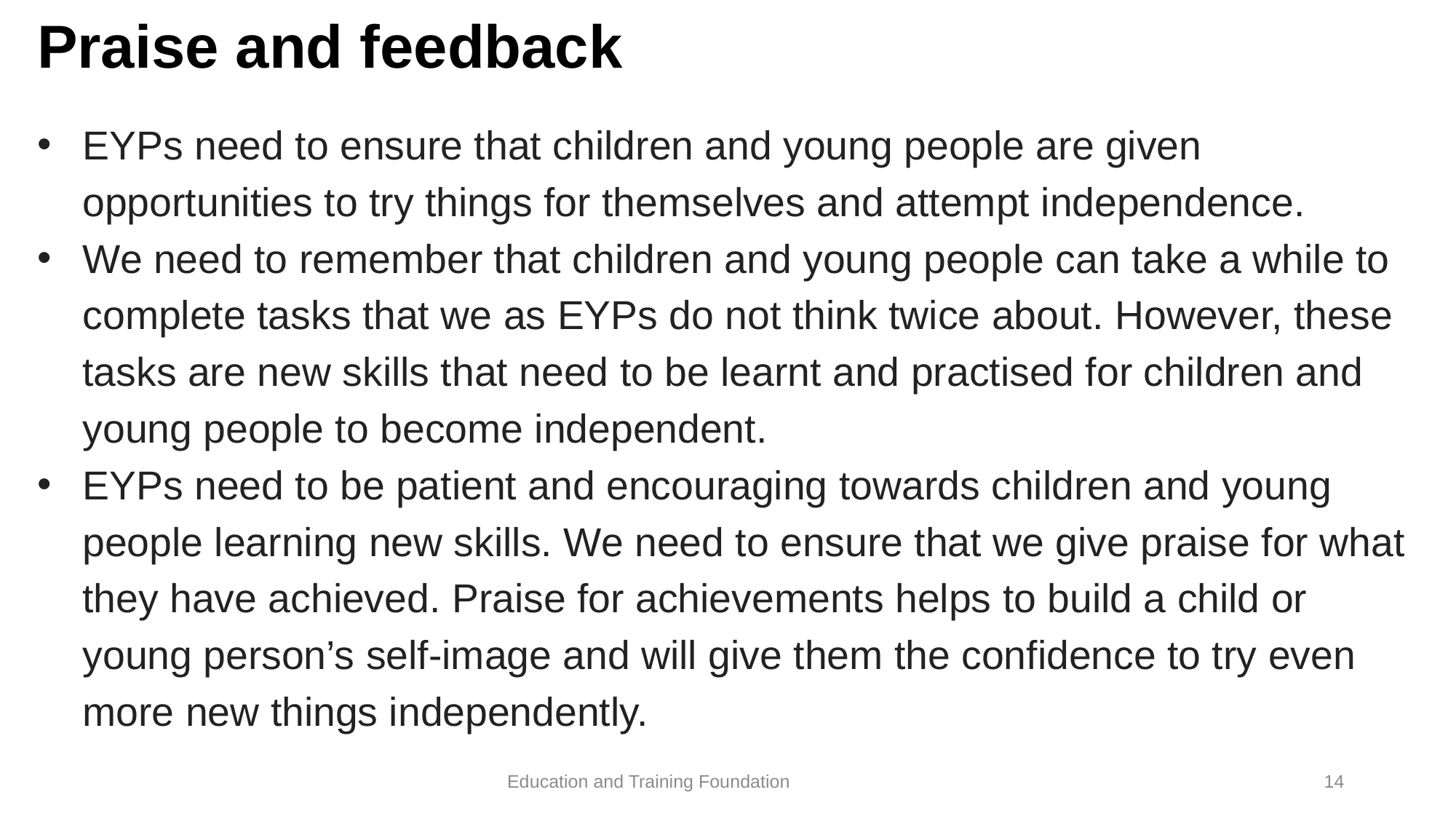

# Praise and feedback
EYPs need to ensure that children and young people are given opportunities to try things for themselves and attempt independence.
We need to remember that children and young people can take a while to complete tasks that we as EYPs do not think twice about. However, these tasks are new skills that need to be learnt and practised for children and young people to become independent.
EYPs need to be patient and encouraging towards children and young people learning new skills. We need to ensure that we give praise for what they have achieved. Praise for achievements helps to build a child or young person’s self-image and will give them the confidence to try even more new things independently.
14
Education and Training Foundation